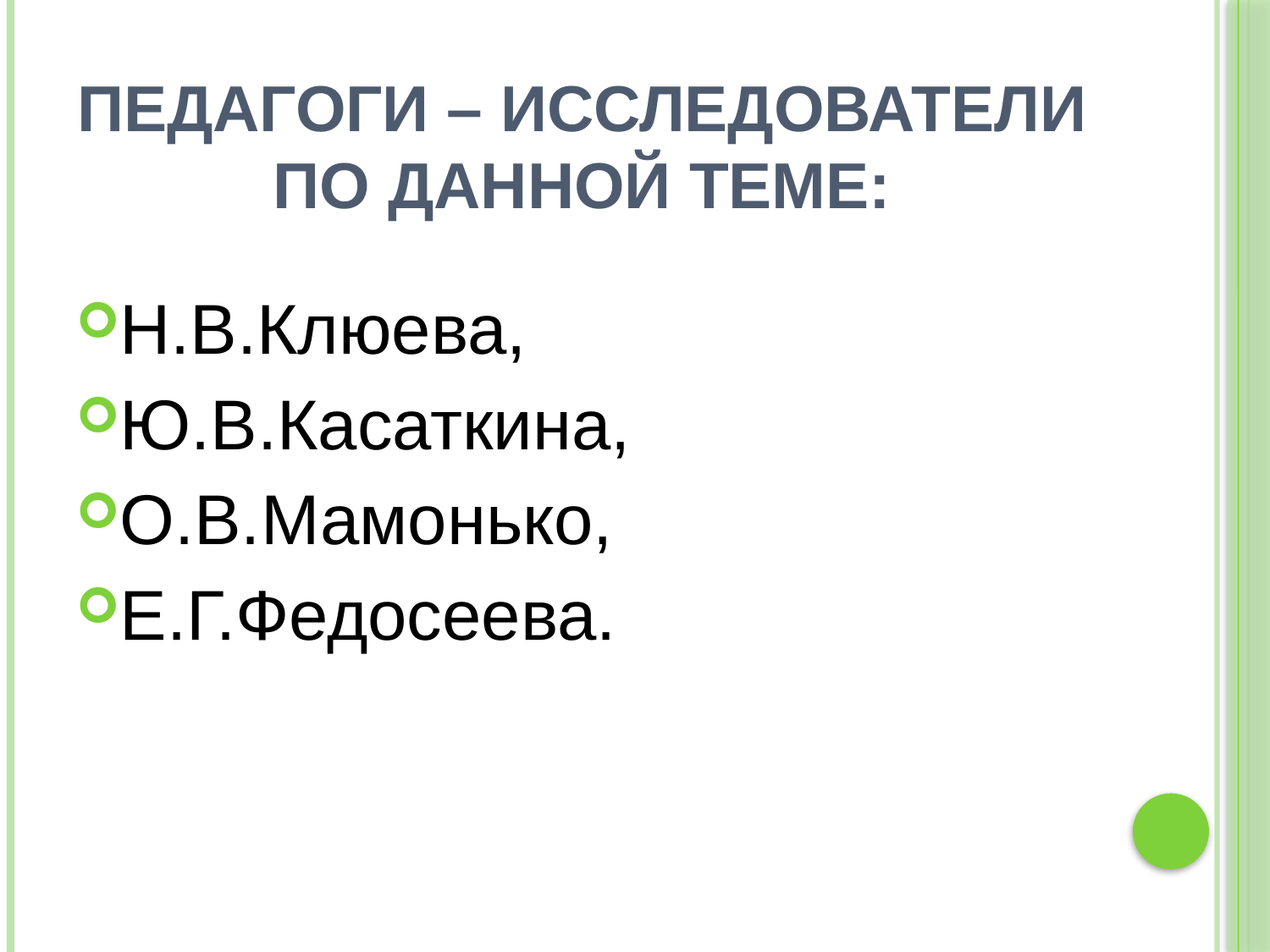

# Педагоги – исследователи по данной теме:
Н.В.Клюева,
Ю.В.Касаткина,
О.В.Мамонько,
Е.Г.Федосеева.